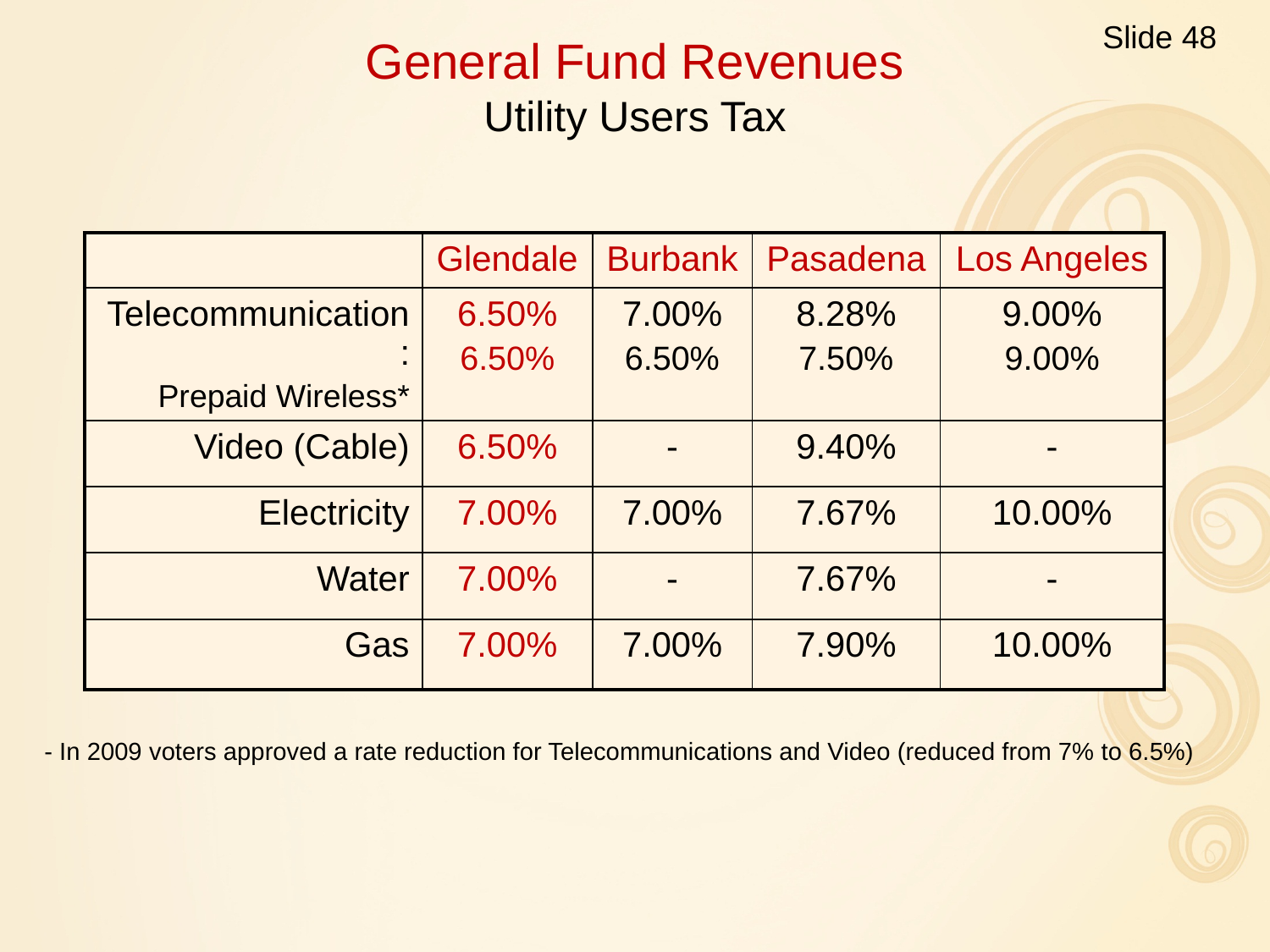

Slide 48
General Fund Revenues
Utility Users Tax
|  | Glendale | Burbank | Pasadena | Los Angeles |
| --- | --- | --- | --- | --- |
| Telecommunication: Prepaid Wireless\* | 6.50% 6.50% | 7.00% 6.50% | 8.28% 7.50% | 9.00% 9.00% |
| Video (Cable) | 6.50% | - | 9.40% | - |
| Electricity | 7.00% | 7.00% | 7.67% | 10.00% |
| Water | 7.00% | - | 7.67% | - |
| Gas | 7.00% | 7.00% | 7.90% | 10.00% |
- In 2009 voters approved a rate reduction for Telecommunications and Video (reduced from 7% to 6.5%)